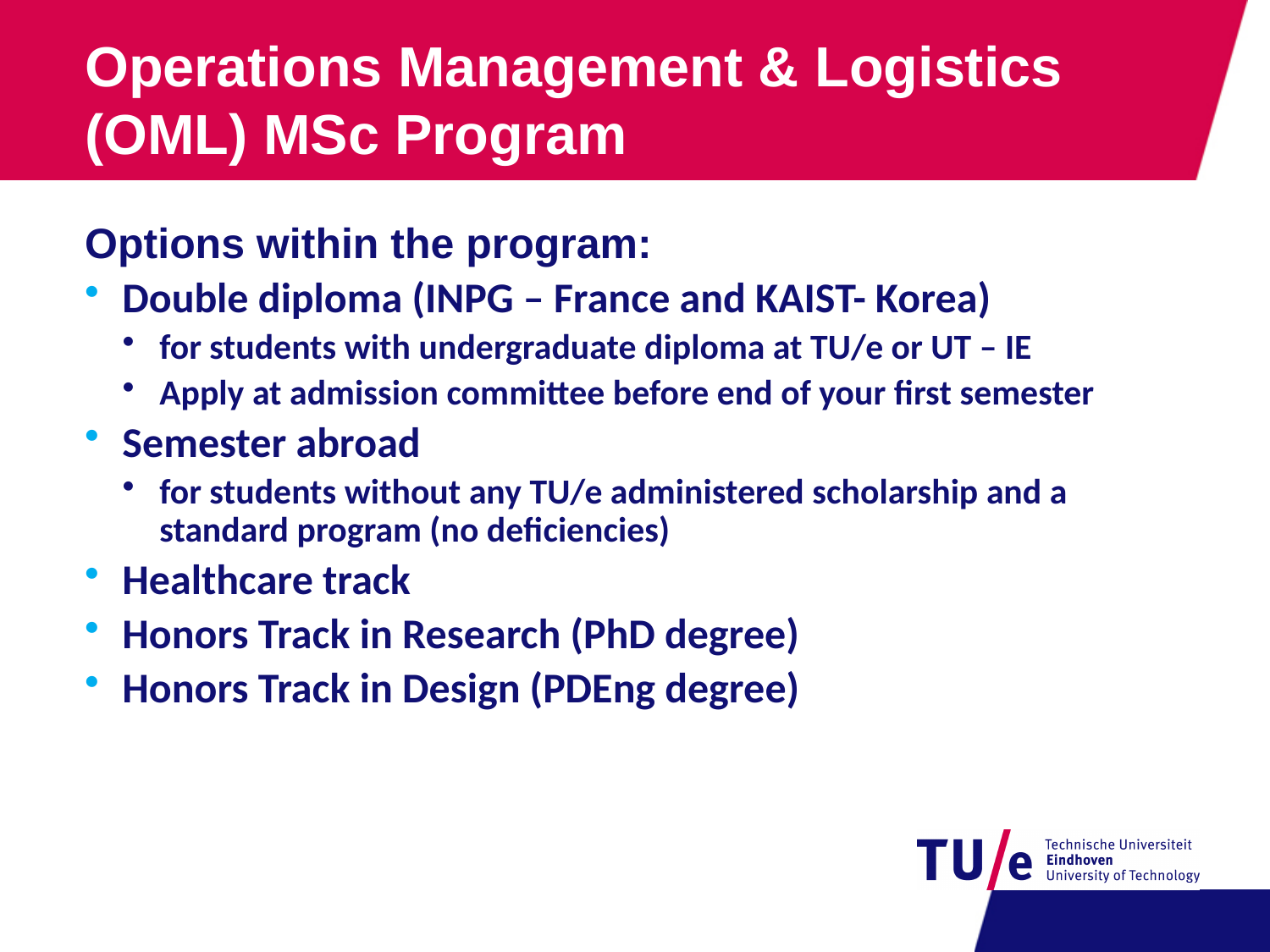

# Operations Management & Logistics (OML) MSc Program
Options within the program:
Double diploma (INPG – France and KAIST- Korea)
for students with undergraduate diploma at TU/e or UT – IE
Apply at admission committee before end of your first semester
Semester abroad
for students without any TU/e administered scholarship and a  standard program (no deficiencies)
Healthcare track
Honors Track in Research (PhD degree)
Honors Track in Design (PDEng degree)